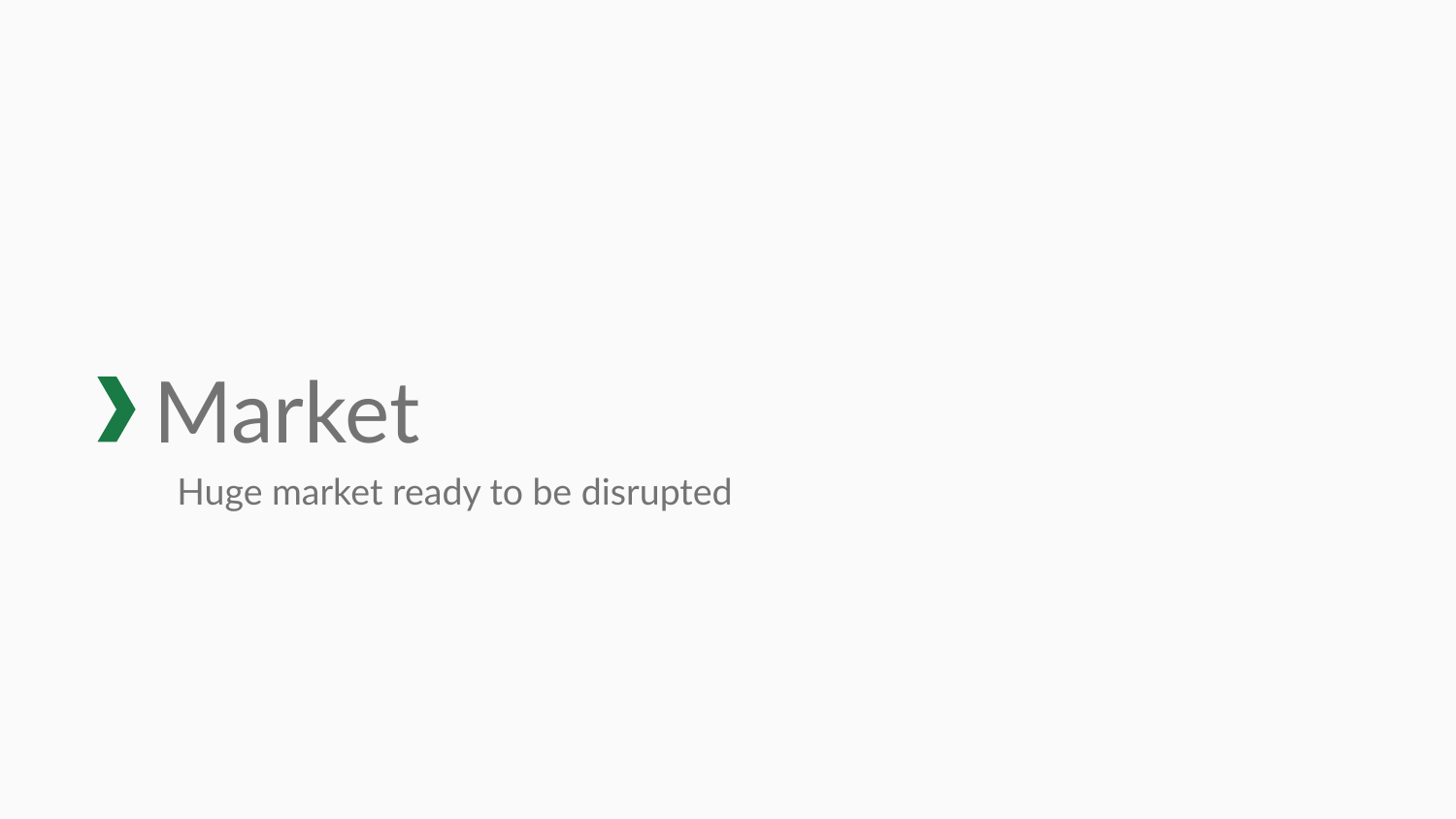

# Market

Huge market ready to be disrupted